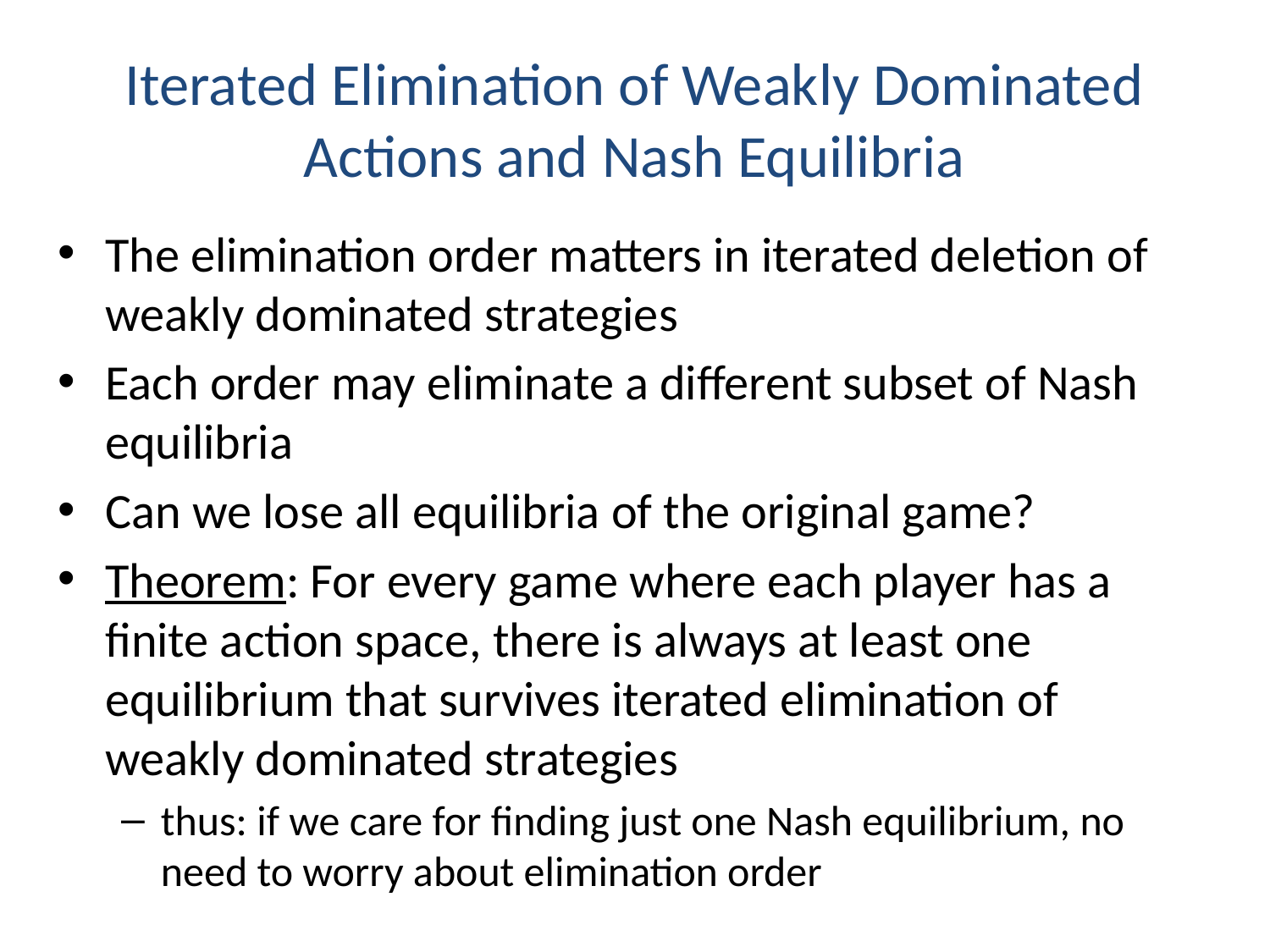

# Iterated Elimination of Weakly Dominated Actions and Nash Equilibria
The elimination order matters in iterated deletion of weakly dominated strategies
Each order may eliminate a different subset of Nash equilibria
Can we lose all equilibria of the original game?
Theorem: For every game where each player has a finite action space, there is always at least one equilibrium that survives iterated elimination of weakly dominated strategies
thus: if we care for finding just one Nash equilibrium, no need to worry about elimination order